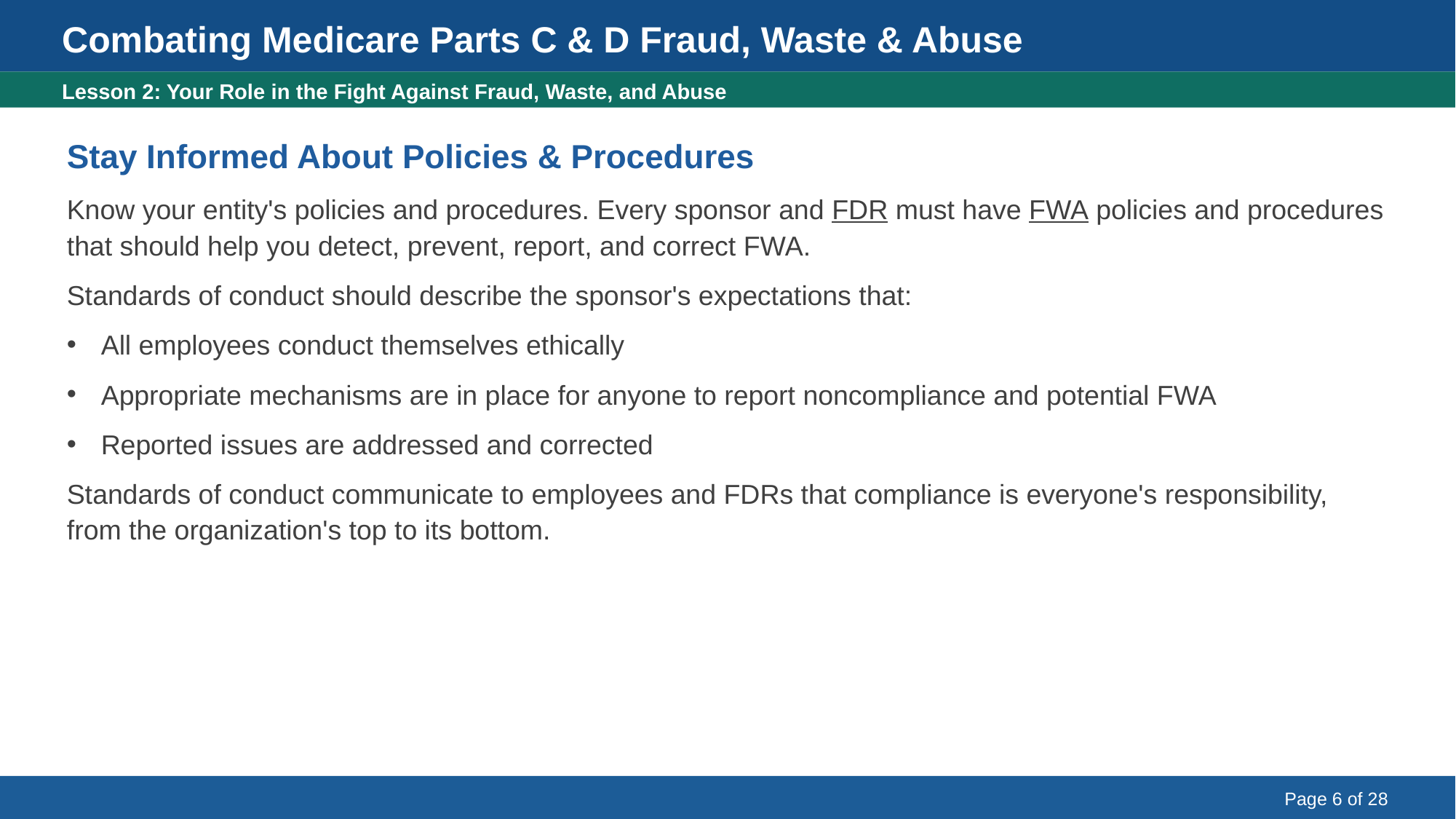

Combating Medicare Parts C & D Fraud, Waste & Abuse
Stay informed about policies & procedures

Lesson 2: Your Role in the Fight Against Fraud, Waste, and Abuse
Stay Informed About Policies & Procedures
Know your entity's policies and procedures. Every sponsor and FDR must have FWA policies and procedures that should help you detect, prevent, report, and correct FWA.
Standards of conduct should describe the sponsor's expectations that:
All employees conduct themselves ethically
Appropriate mechanisms are in place for anyone to report noncompliance and potential FWA
Reported issues are addressed and corrected
Standards of conduct communicate to employees and FDRs that compliance is everyone's responsibility, from the organization's top to its bottom.

Page 6 of 28